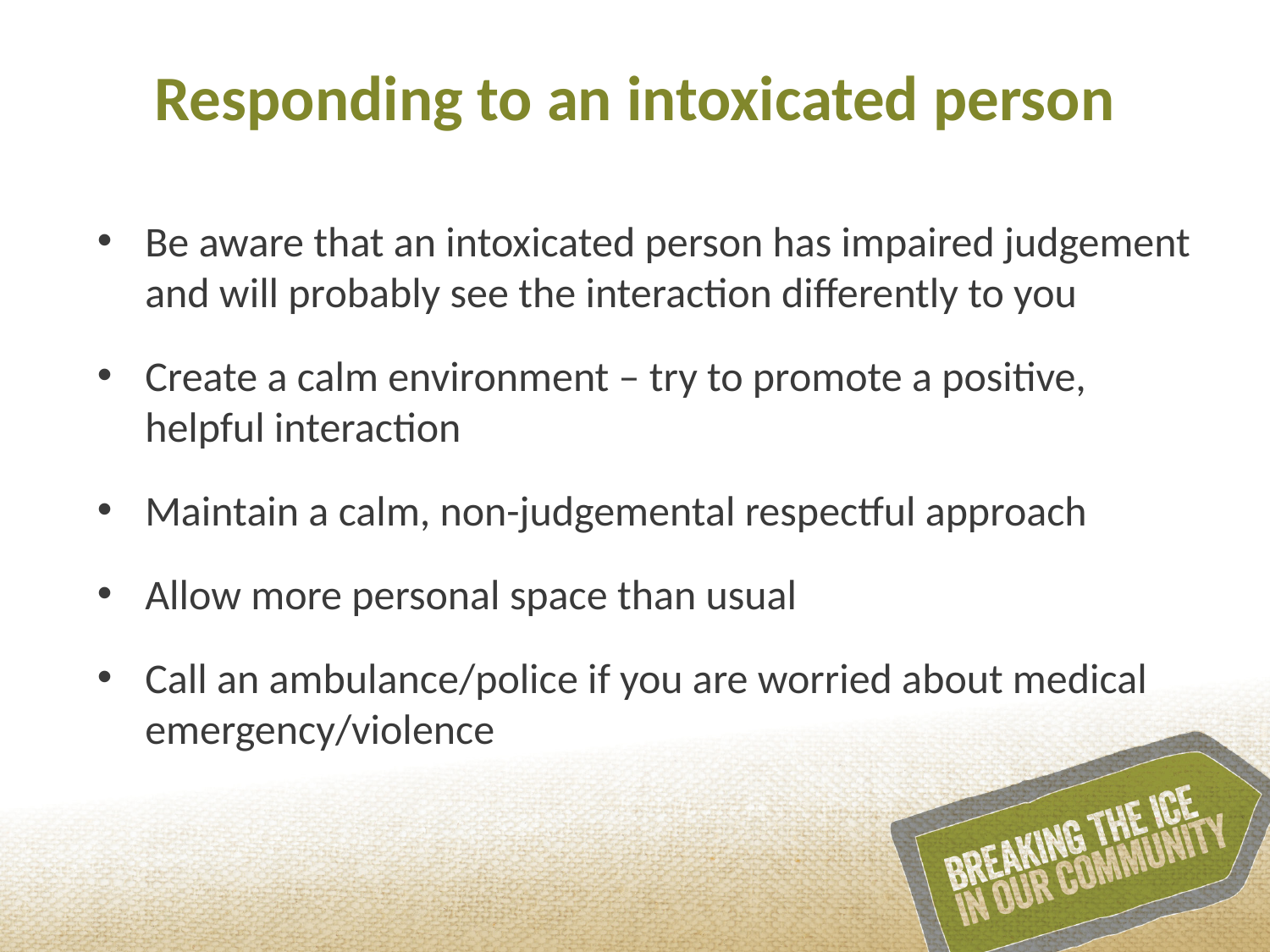

# Responding to an intoxicated person
Be aware that an intoxicated person has impaired judgement and will probably see the interaction differently to you

Create a calm environment – try to promote a positive, helpful interaction

Maintain a calm, non-judgemental respectful approach

Allow more personal space than usual

Call an ambulance/police if you are worried about medical emergency/violence